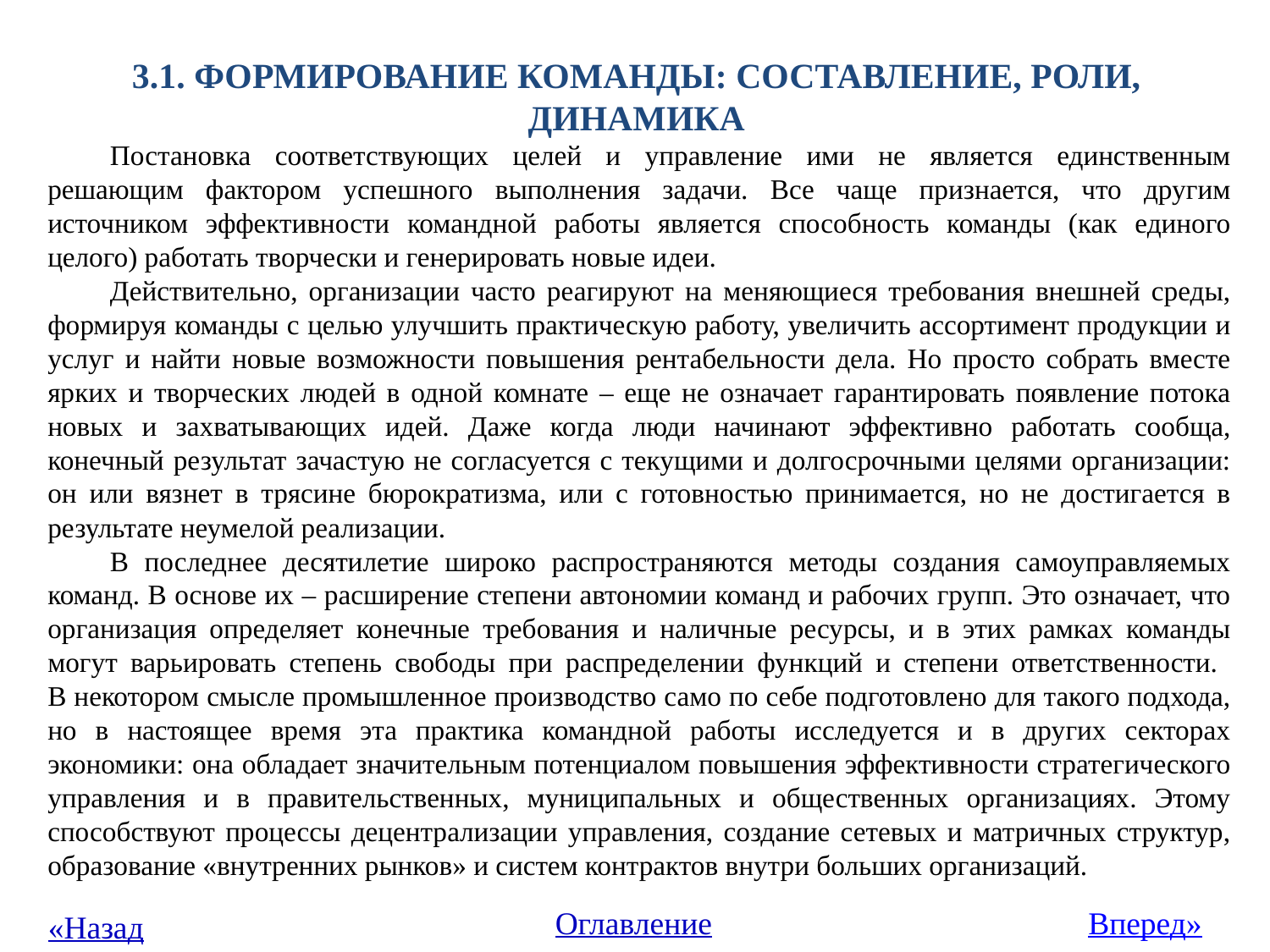

# 3.1. Формирование команды: составление, роли, динамика
Постановка соответствующих целей и управление ими не является единственным решающим фактором успешного выполнения задачи. Все чаще признается, что другим источником эффективности командной работы является способность команды (как единого целого) работать творчески и генерировать новые идеи.
Действительно, организации часто реагируют на меняющиеся требования внешней среды, формируя команды с целью улучшить практическую работу, увеличить ассортимент продукции и услуг и найти новые возможности повышения рентабельности дела. Но просто собрать вместе ярких и творческих людей в одной комнате – еще не означает гарантировать появление потока новых и захватывающих идей. Даже когда люди начинают эффективно работать сообща, конечный результат зачастую не согласуется с текущими и долгосрочными целями организации: он или вязнет в трясине бюрократизма, или с готовностью принимается, но не достигается в результате неумелой реализации.
В последнее десятилетие широко распространяются методы создания самоуправляемых команд. В основе их – расширение степени автономии команд и рабочих групп. Это означает, что организация определяет конечные требования и наличные ресурсы, и в этих рамках команды могут варьировать степень свободы при распределении функций и степени ответственности.
В некотором смысле промышленное производство само по себе подготовлено для такого подхода, но в настоящее время эта практика командной работы исследуется и в других секторах экономики: она обладает значительным потенциалом повышения эффективности стратегического управления и в правительственных, муниципальных и общественных организациях. Этому способствуют процессы децентрализации управления, создание сетевых и матричных структур, образование «внутренних рынков» и систем контрактов внутри больших организаций.

Оглавление
Вперед»
«Назад